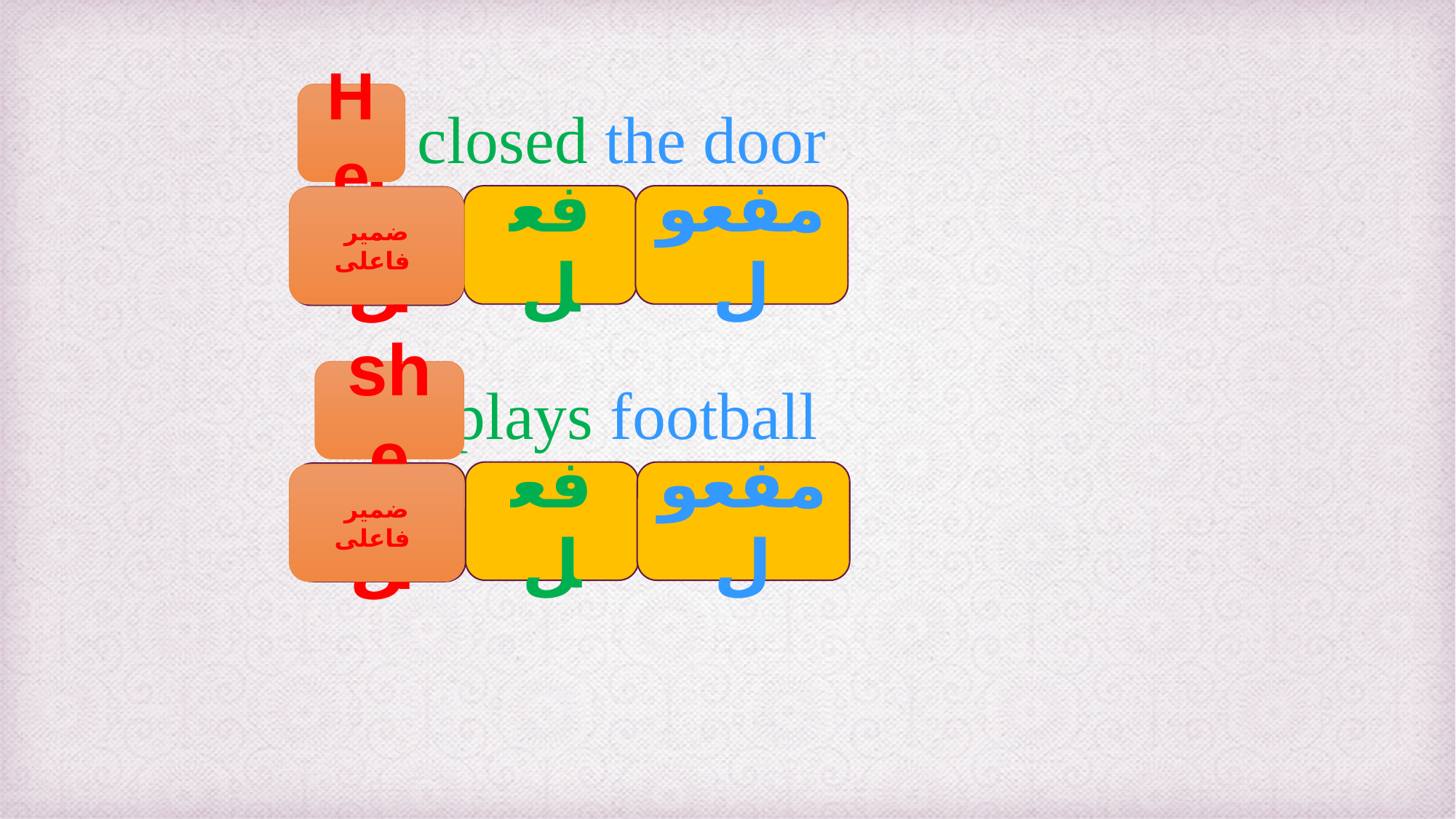

He
Ali closed the door
فعل
مفعول
ضمیر فاعلی
فاعل
she
Sara plays football
فعل
مفعول
فاعل
ضمیر فاعلی